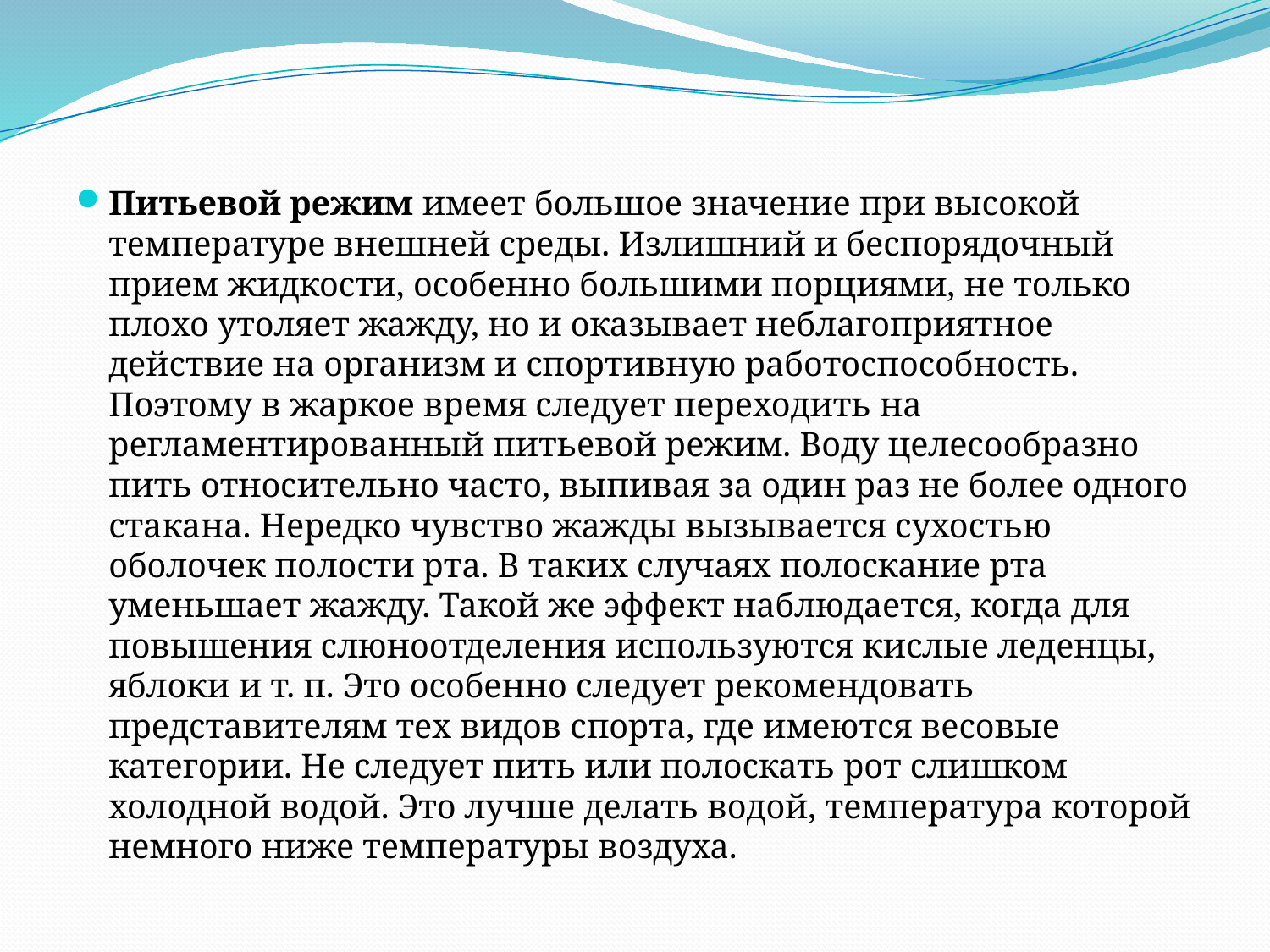

Питьевой режим имеет большое значение при высокой температуре внешней среды. Излишний и беспорядочный прием жидкости, особенно большими порциями, не только плохо утоляет жажду, но и оказывает неблагоприятное действие на организм и спортивную работоспособность. Поэтому в жаркое время следует переходить на регламентированный питьевой режим. Воду целесообразно пить относительно часто, выпивая за один раз не более одного стакана. Нередко чувство жажды вызывается сухостью оболочек полости рта. В таких случаях полоскание рта уменьшает жажду. Такой же эффект наблюдается, когда для повышения слюноотделения используются кислые леденцы, яблоки и т. п. Это особенно следует рекомендовать представителям тех видов спорта, где имеются весовые категории. Не следует пить или полоскать рот слишком холодной водой. Это лучше делать водой, температура которой немного ниже температуры воздуха.